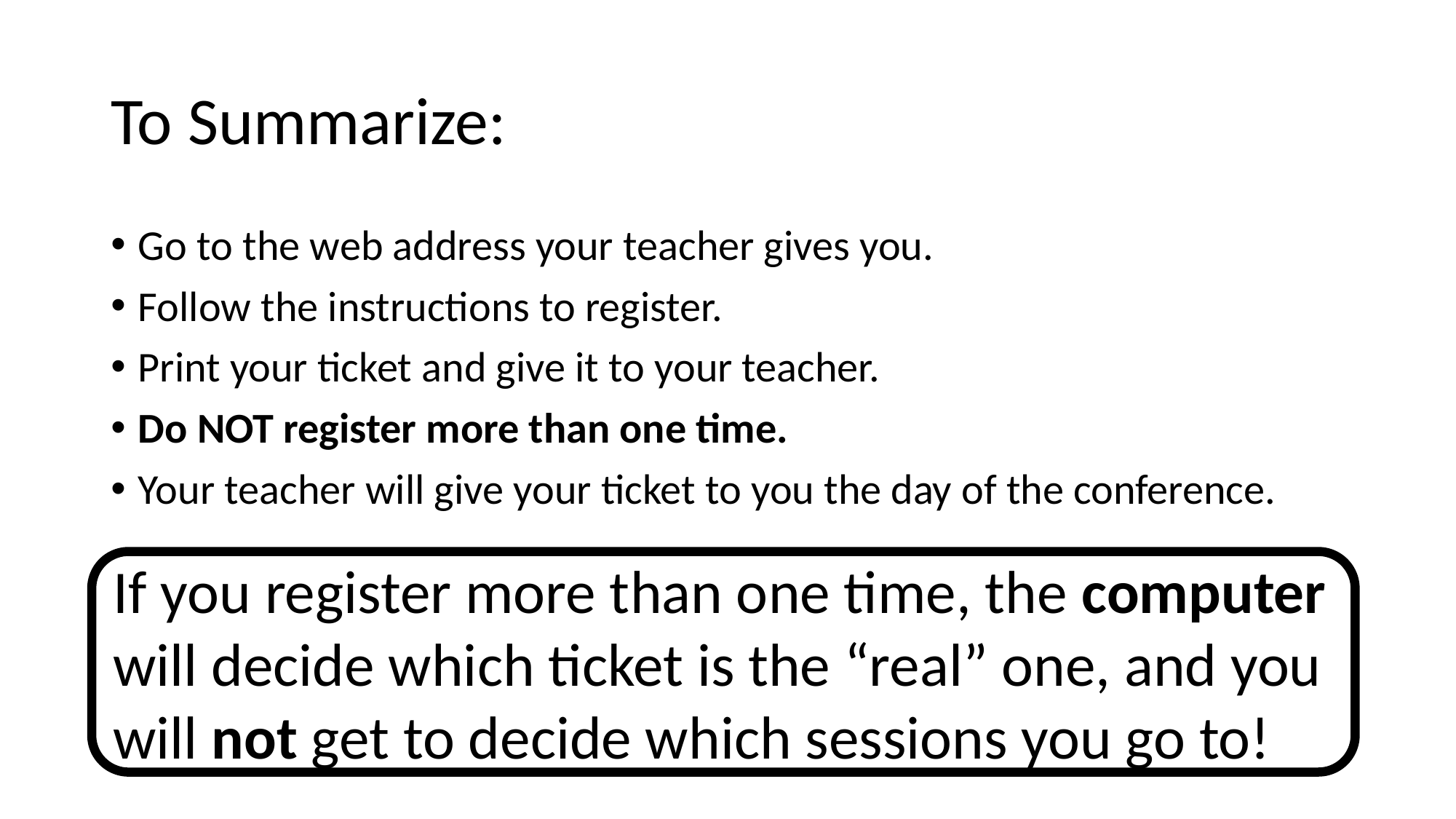

# To Summarize:
Go to the web address your teacher gives you.
Follow the instructions to register.
Print your ticket and give it to your teacher.
Do NOT register more than one time.
Your teacher will give your ticket to you the day of the conference.

If you register more than one time, the computer will decide which ticket is the “real” one, and you will not get to decide which sessions you go to!